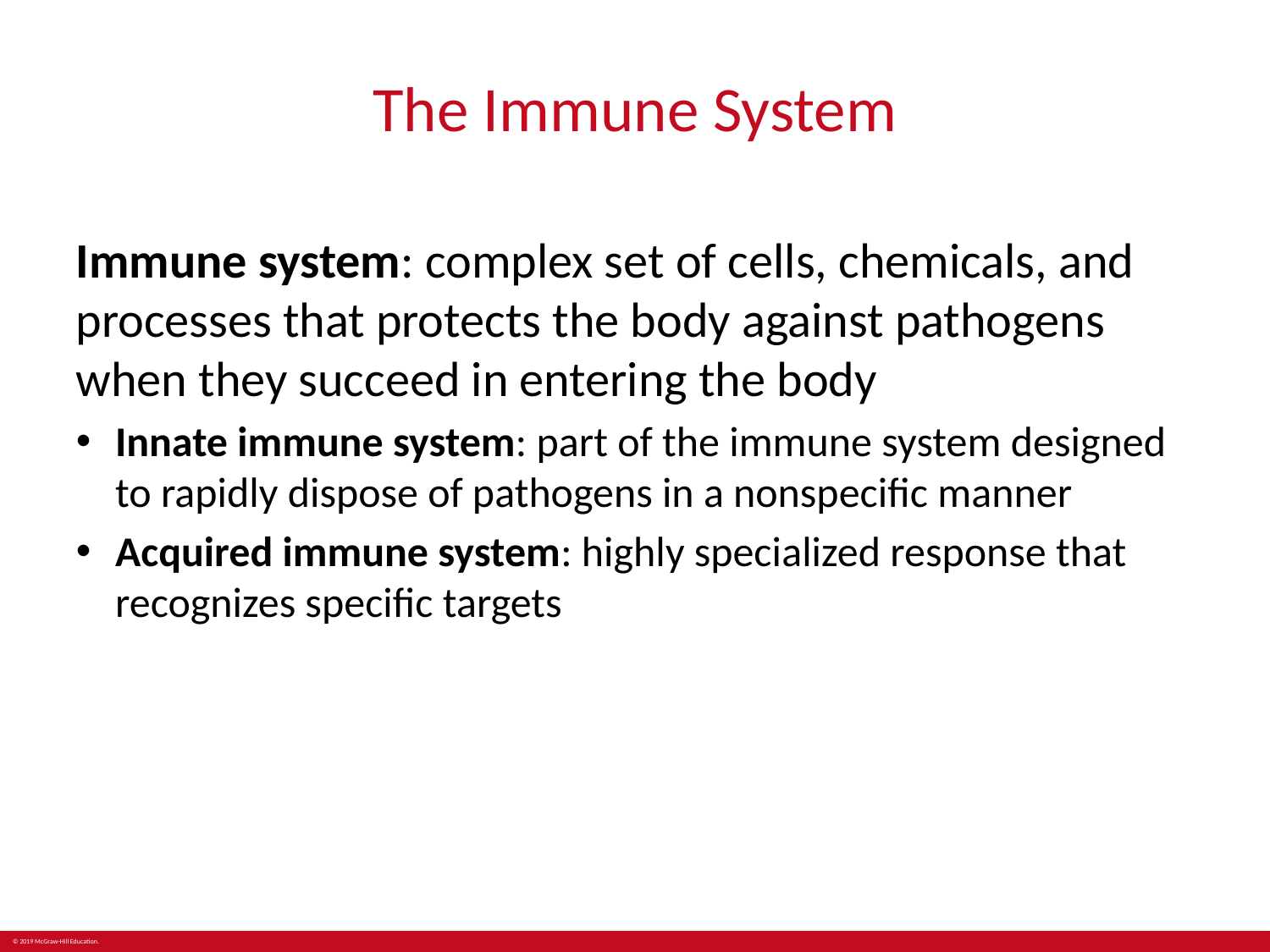

# The Immune System
Immune system: complex set of cells, chemicals, and processes that protects the body against pathogens when they succeed in entering the body
Innate immune system: part of the immune system designed to rapidly dispose of pathogens in a nonspecific manner
Acquired immune system: highly specialized response that recognizes specific targets